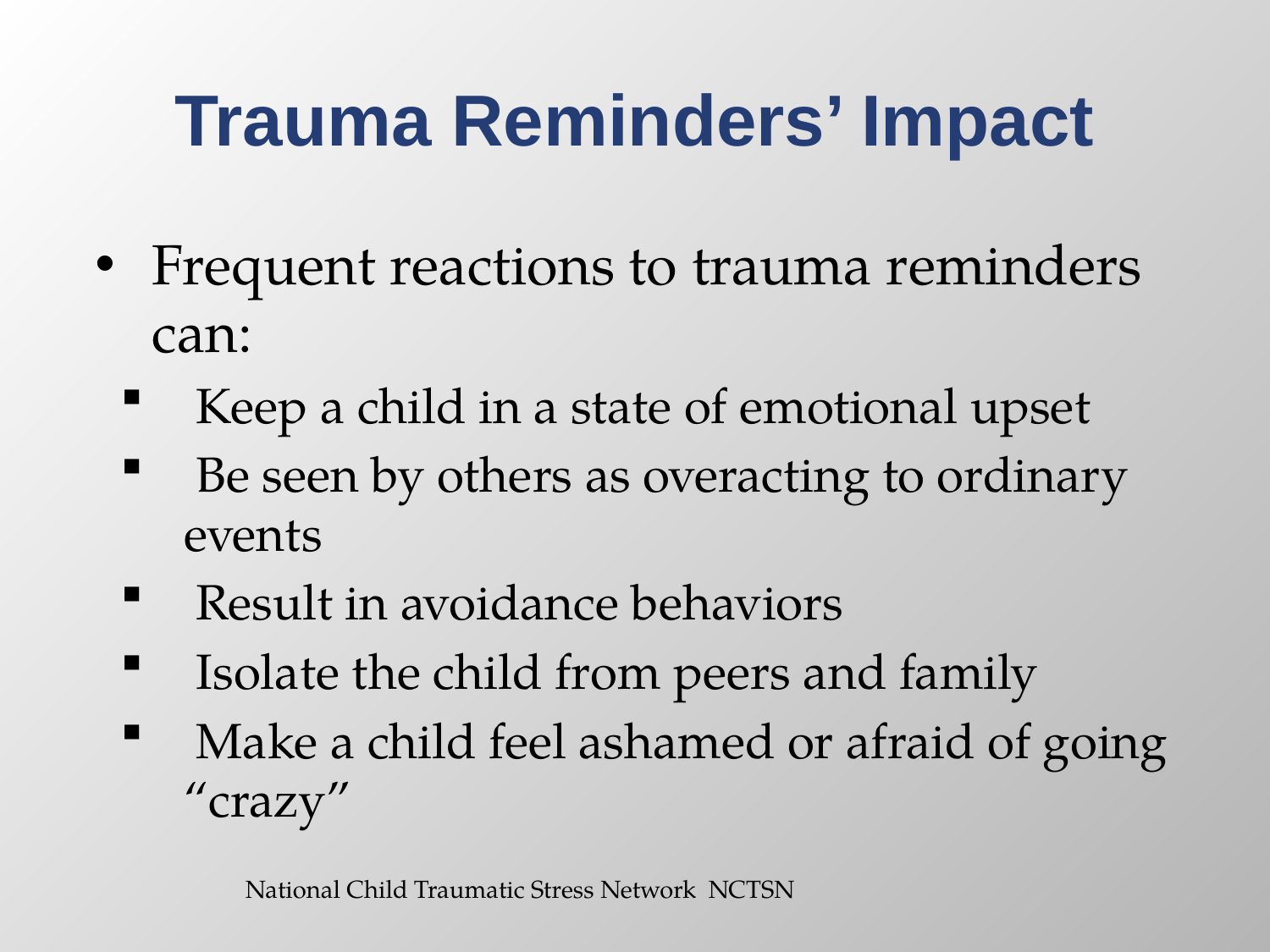

# Trauma Reminders’ Impact
Frequent reactions to trauma reminders can:
 Keep a child in a state of emotional upset
 Be seen by others as overacting to ordinary events
 Result in avoidance behaviors
 Isolate the child from peers and family
 Make a child feel ashamed or afraid of going “crazy”
National Child Traumatic Stress Network  NCTSN